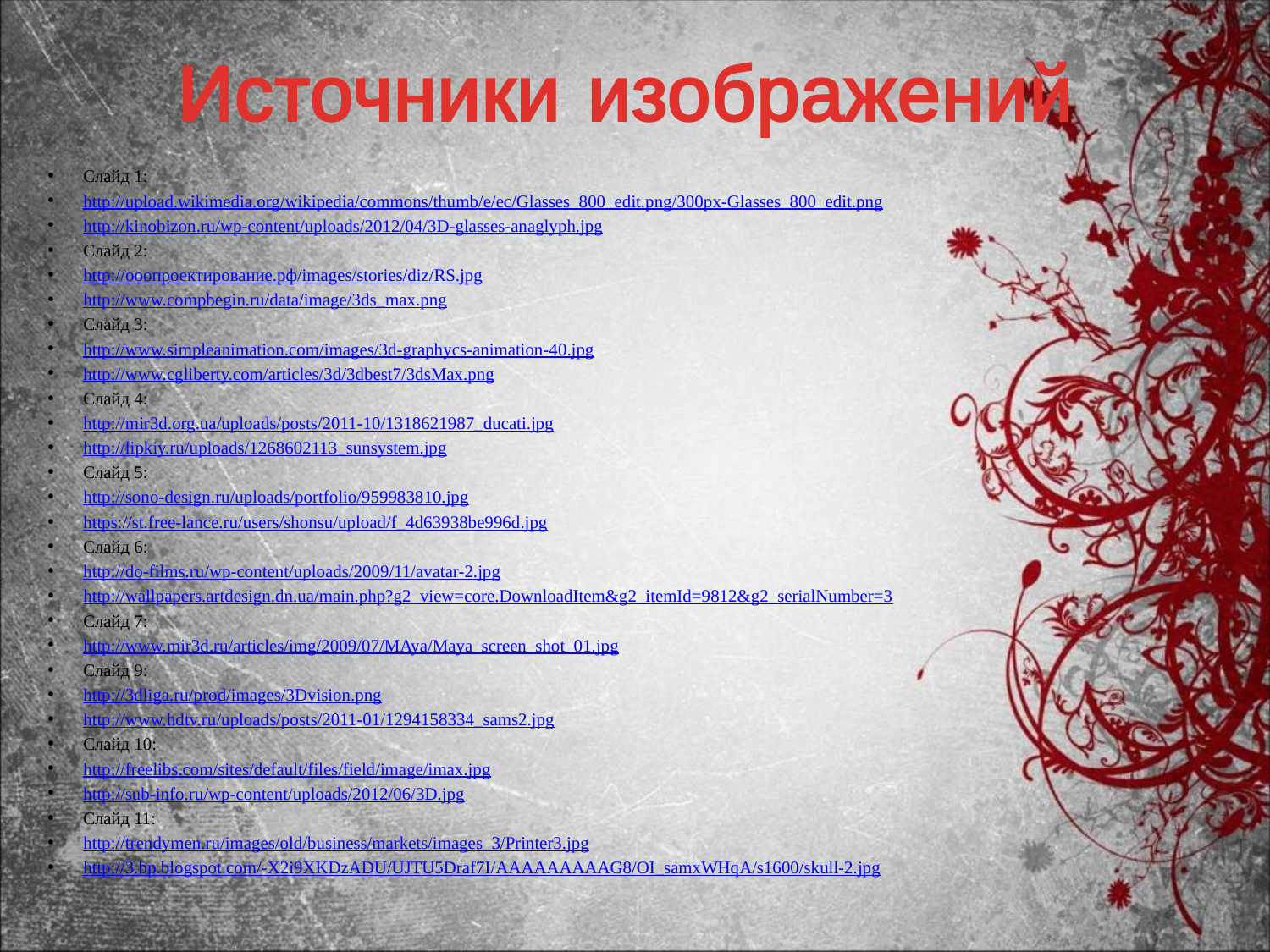

# Источники изображений
Слайд 1:
http://upload.wikimedia.org/wikipedia/commons/thumb/e/ec/Glasses_800_edit.png/300px-Glasses_800_edit.png
http://kinobizon.ru/wp-content/uploads/2012/04/3D-glasses-anaglyph.jpg
Слайд 2:
http://ооопроектирование.рф/images/stories/diz/RS.jpg
http://www.compbegin.ru/data/image/3ds_max.png
Слайд 3:
http://www.simpleanimation.com/images/3d-graphycs-animation-40.jpg
http://www.cgliberty.com/articles/3d/3dbest7/3dsMax.png
Слайд 4:
http://mir3d.org.ua/uploads/posts/2011-10/1318621987_ducati.jpg
http://lipkiy.ru/uploads/1268602113_sunsystem.jpg
Слайд 5:
http://sono-design.ru/uploads/portfolio/959983810.jpg
https://st.free-lance.ru/users/shonsu/upload/f_4d63938be996d.jpg
Слайд 6:
http://do-films.ru/wp-content/uploads/2009/11/avatar-2.jpg
http://wallpapers.artdesign.dn.ua/main.php?g2_view=core.DownloadItem&g2_itemId=9812&g2_serialNumber=3
Слайд 7:
http://www.mir3d.ru/articles/img/2009/07/MAya/Maya_screen_shot_01.jpg
Слайд 9:
http://3dliga.ru/prod/images/3Dvision.png
http://www.hdtv.ru/uploads/posts/2011-01/1294158334_sams2.jpg
Слайд 10:
http://freelibs.com/sites/default/files/field/image/imax.jpg
http://sub-info.ru/wp-content/uploads/2012/06/3D.jpg
Слайд 11:
http://trendymen.ru/images/old/business/markets/images_3/Printer3.jpg
http://3.bp.blogspot.com/-X2i9XKDzADU/UJTU5Draf7I/AAAAAAAAAG8/OI_samxWHqA/s1600/skull-2.jpg